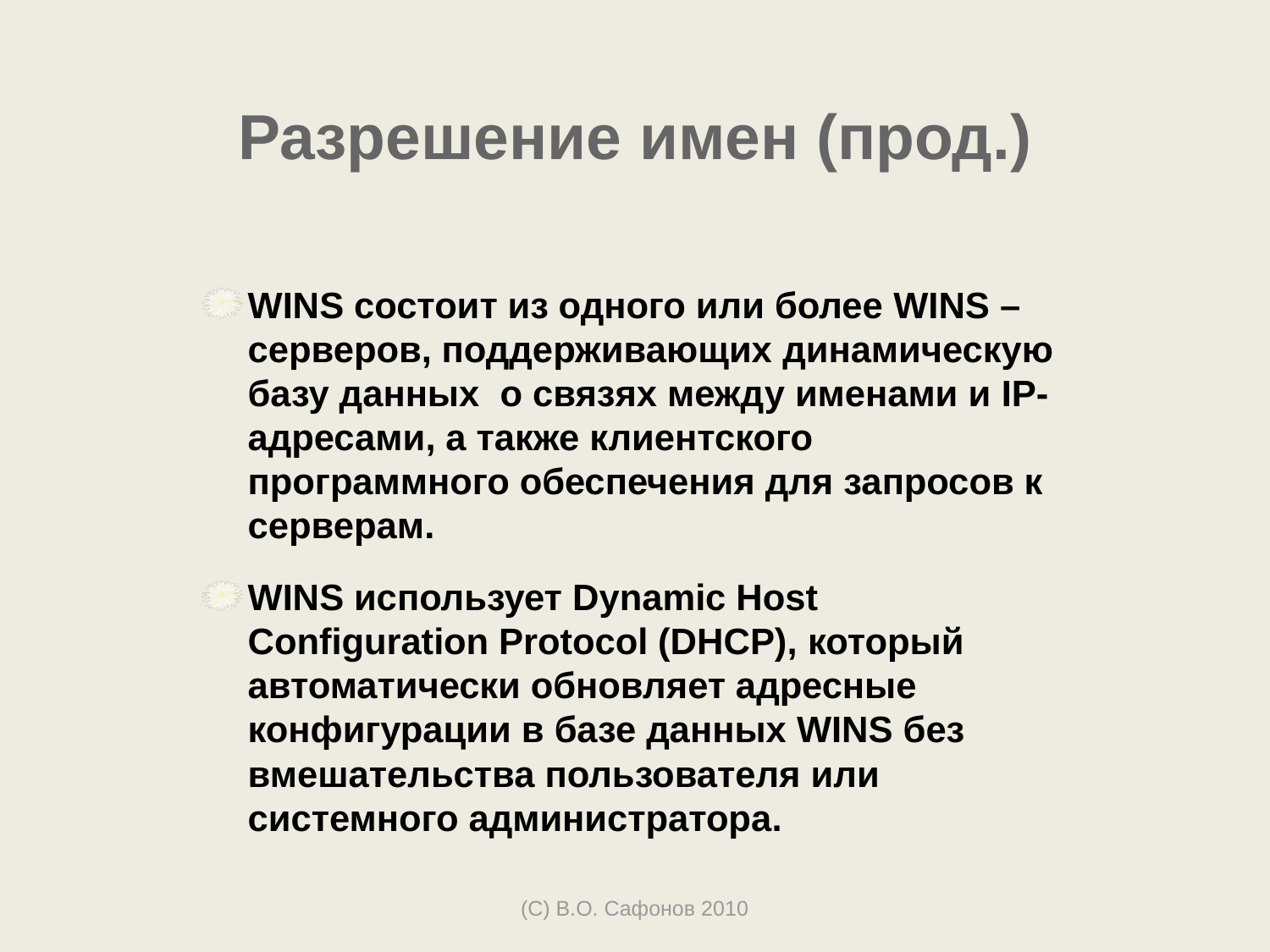

# Разрешение имен (прод.)
WINS состоит из одного или более WINS – серверов, поддерживающих динамическую базу данных  о связях между именами и IP-адресами, а также клиентского программного обеспечения для запросов к серверам.
WINS использует Dynamic Host Configuration Protocol (DHCP), который автоматически обновляет адресные конфигурации в базе данных WINS без вмешательства пользователя или системного администратора.
(С) В.О. Сафонов 2010